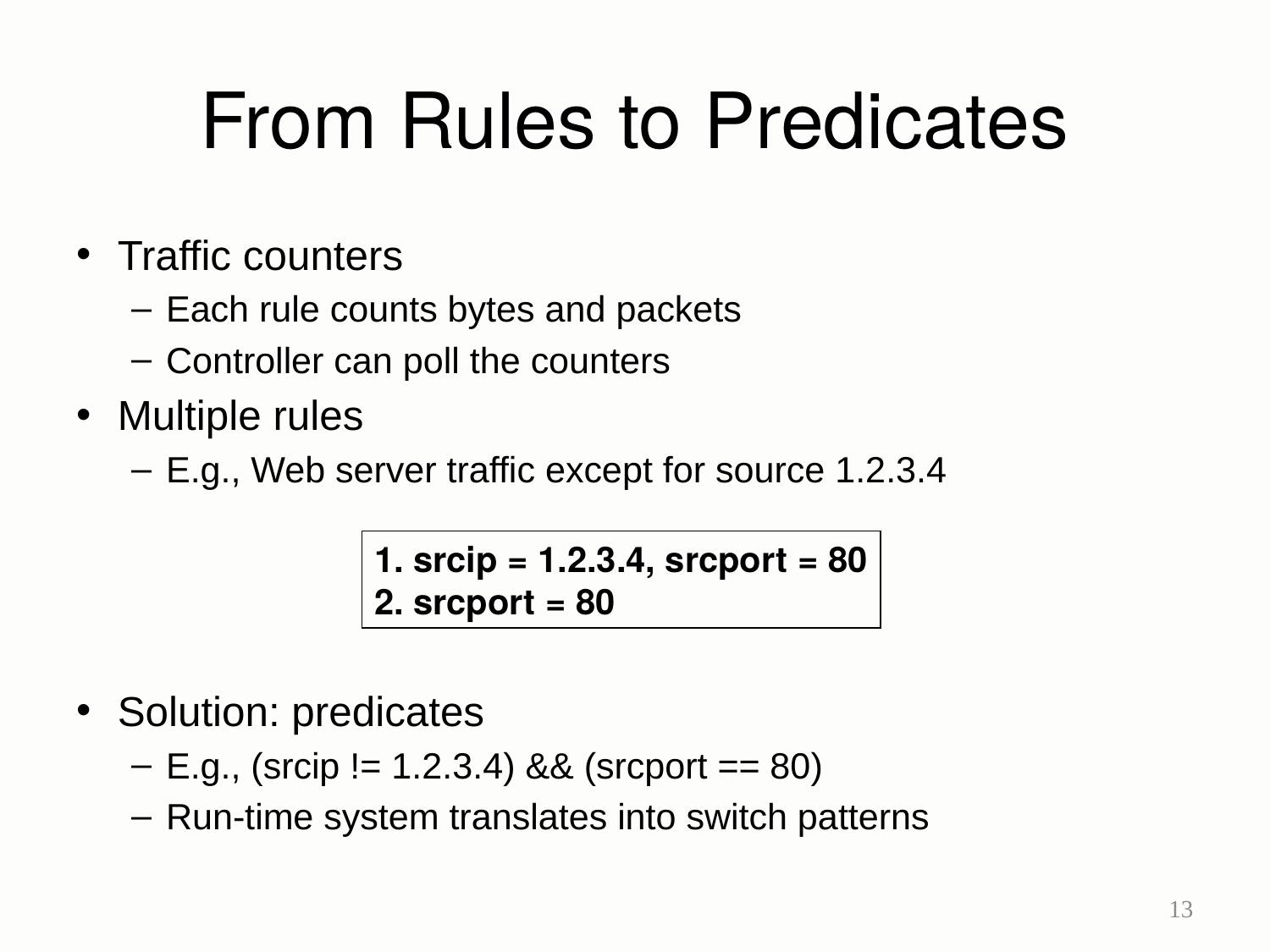

# From Rules to Predicates
Traffic counters
Each rule counts bytes and packets
Controller can poll the counters
Multiple rules
E.g., Web server traffic except for source 1.2.3.4

Solution: predicates
E.g., (srcip != 1.2.3.4) && (srcport == 80)
Run-time system translates into switch patterns

1. srcip = 1.2.3.4, srcport = 80
2. srcport = 80
13